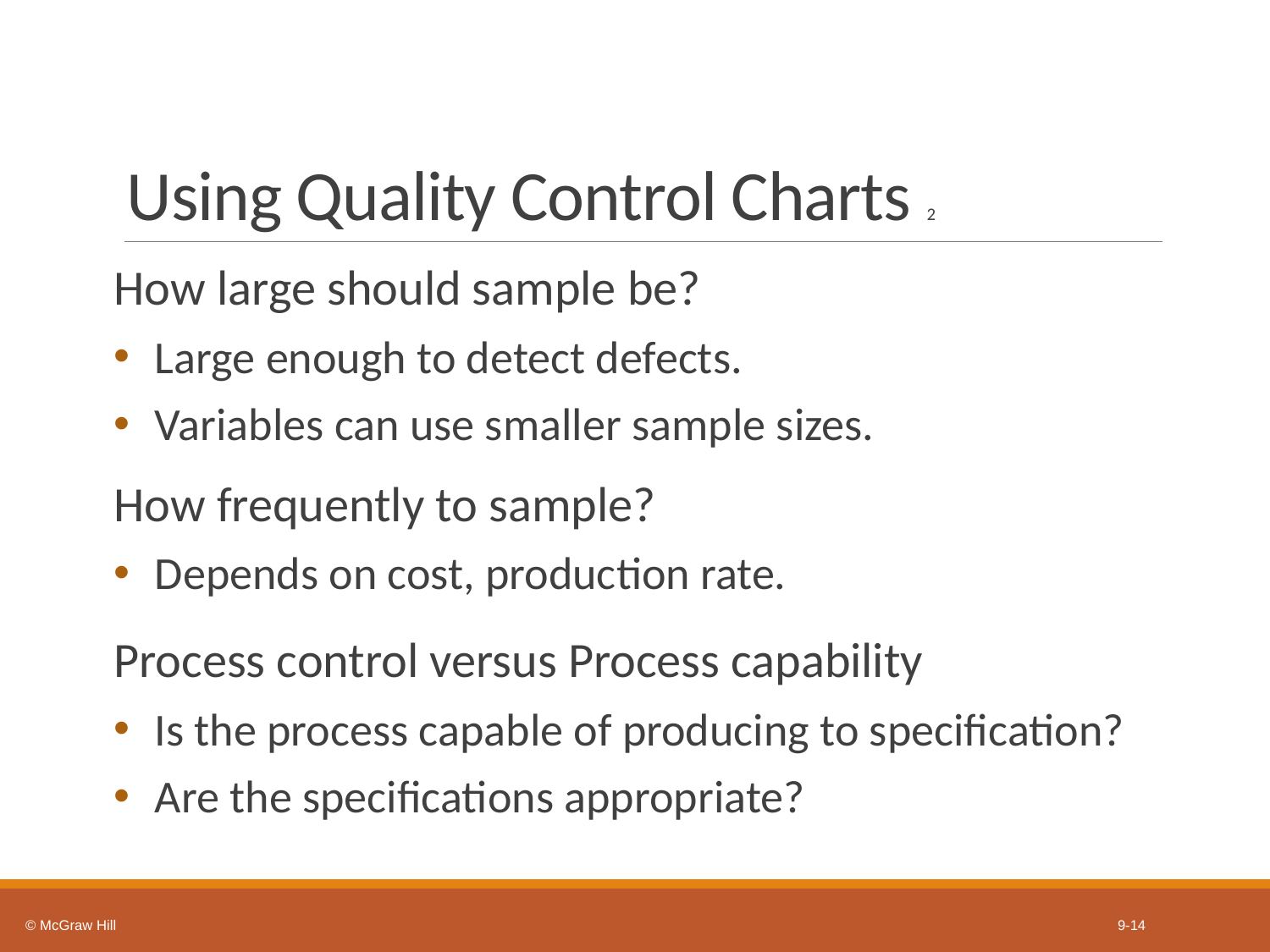

# Using Quality Control Charts 2
How large should sample be?
Large enough to detect defects.
Variables can use smaller sample sizes.
How frequently to sample?
Depends on cost, production rate.
Process control versus Process capability
Is the process capable of producing to specification?
Are the specifications appropriate?